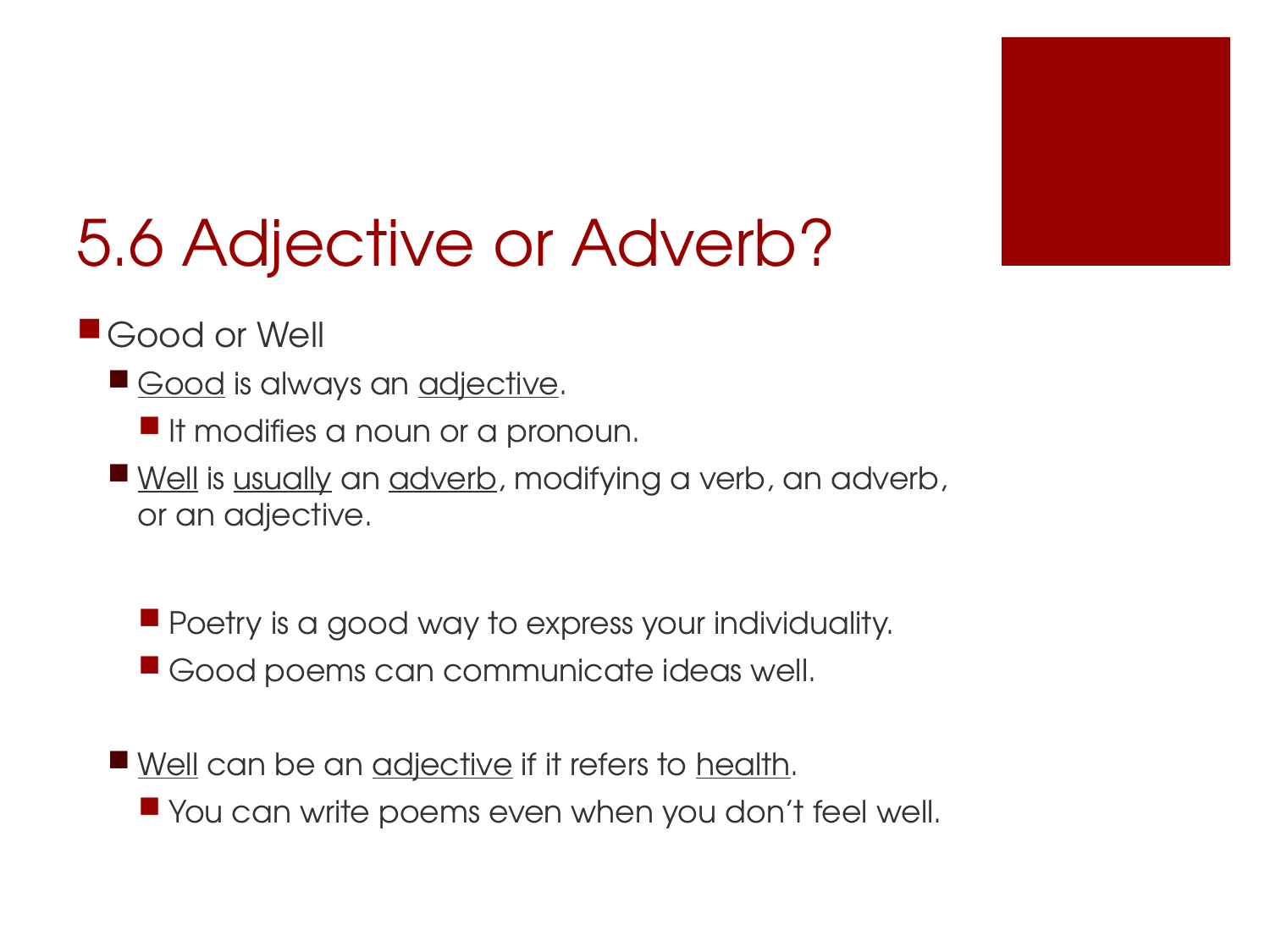

# 5.6 Adjective or Adverb?
Good or Well
Good is always an adjective.
It modifies a noun or a pronoun.
Well is usually an adverb, modifying a verb, an adverb, or an adjective.

Poetry is a good way to express your individuality.
Good poems can communicate ideas well.

Well can be an adjective if it refers to health.
You can write poems even when you don’t feel well.